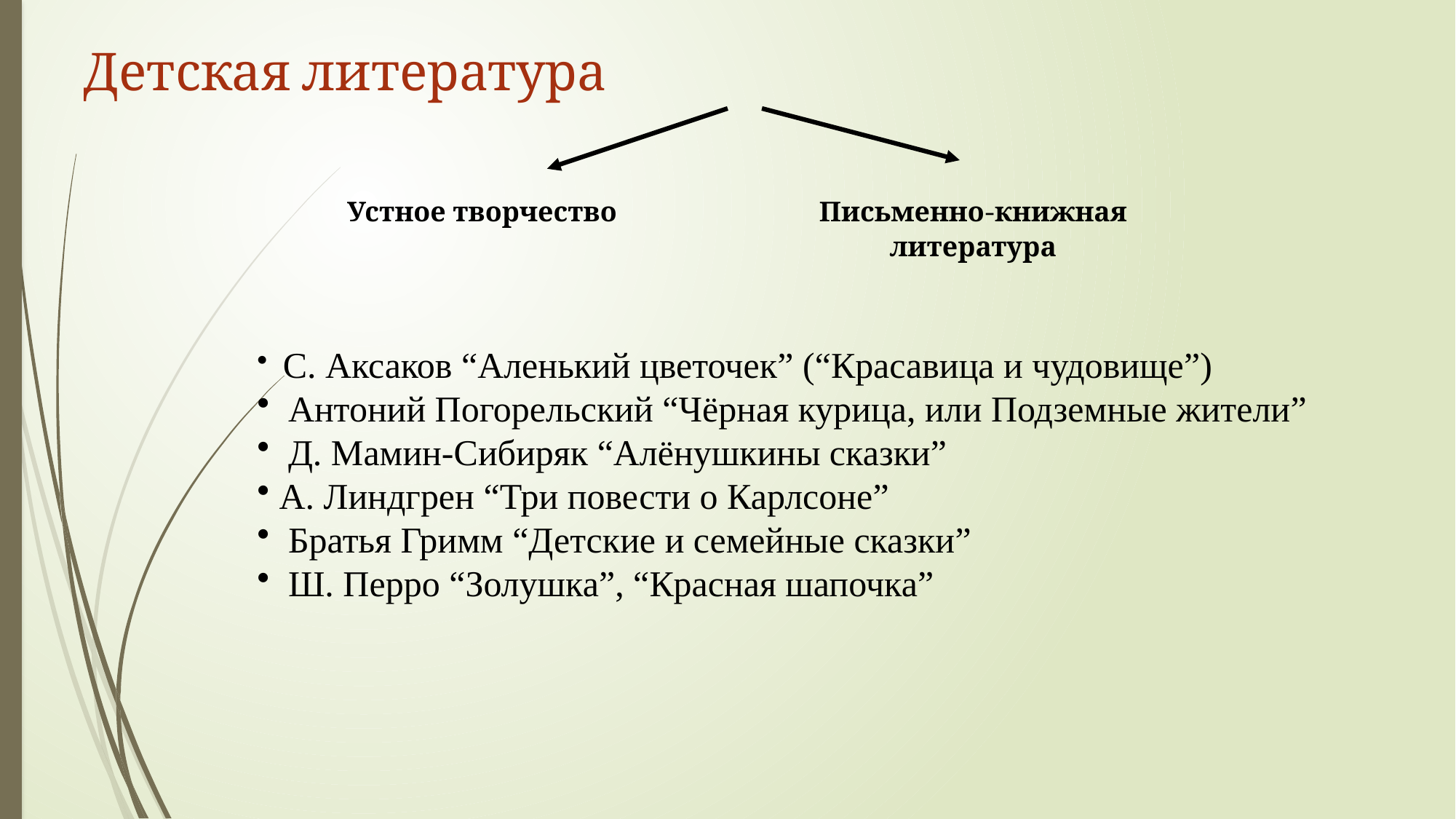

# Детская литература

| Устное творчество | Письменно-книжная литература |
| --- | --- |
  С. Аксаков “Аленький цветочек” (“Красавица и чудовище”)
  Антоний Погорельский “Чёрная курица, или Подземные жители”
  Д. Мамин-Сибиряк “Алёнушкины сказки”
 А. Линдгрен “Три повести о Карлсоне”
  Братья Гримм “Детские и семейные сказки”
  Ш. Перро “Золушка”, “Красная шапочка”